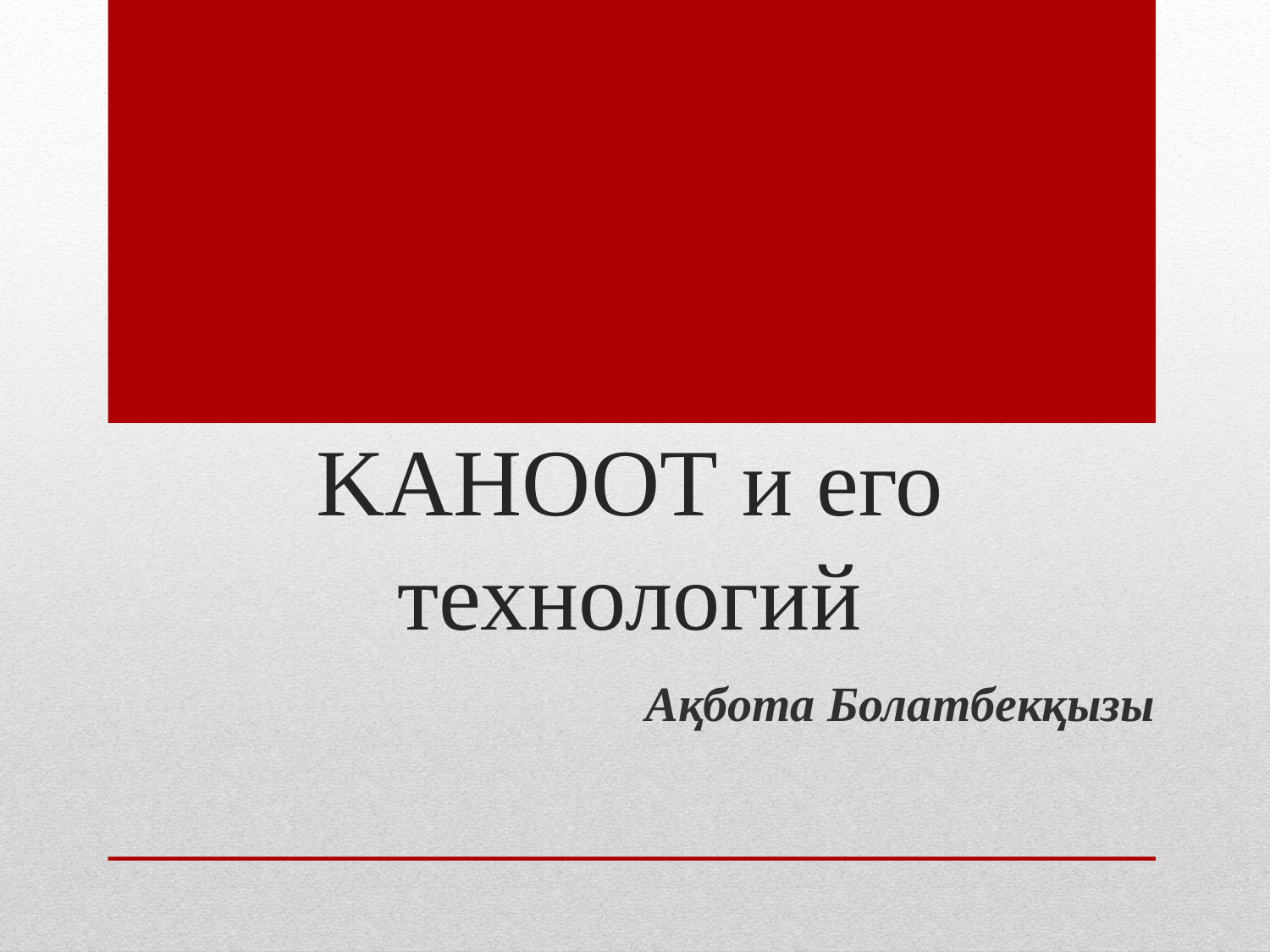

# KAHOOT и его технологий
Ақбота Болатбекқызы